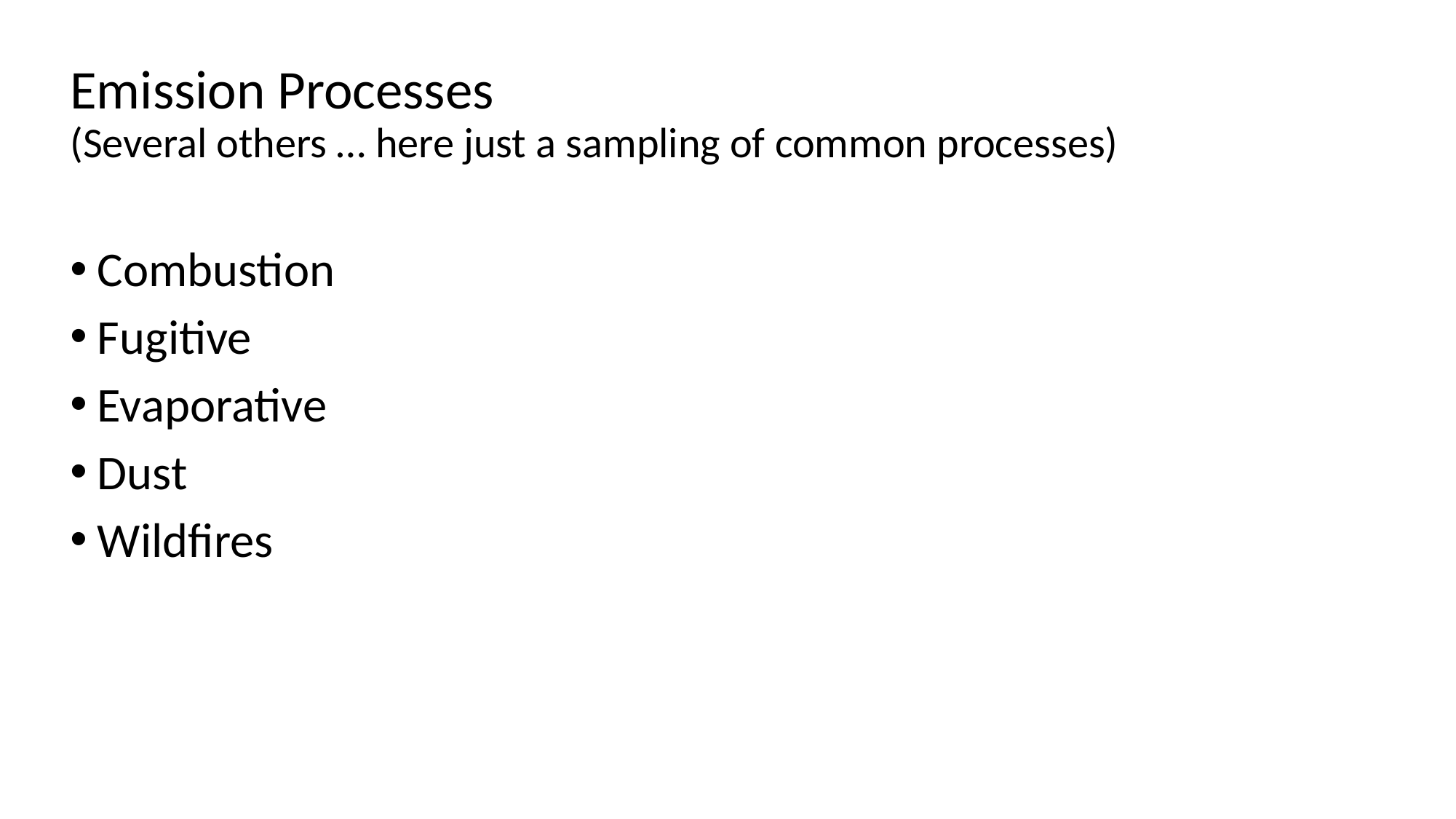

# Emission Processes (Several others … here just a sampling of common processes)
Combustion
Fugitive
Evaporative
Dust
Wildfires